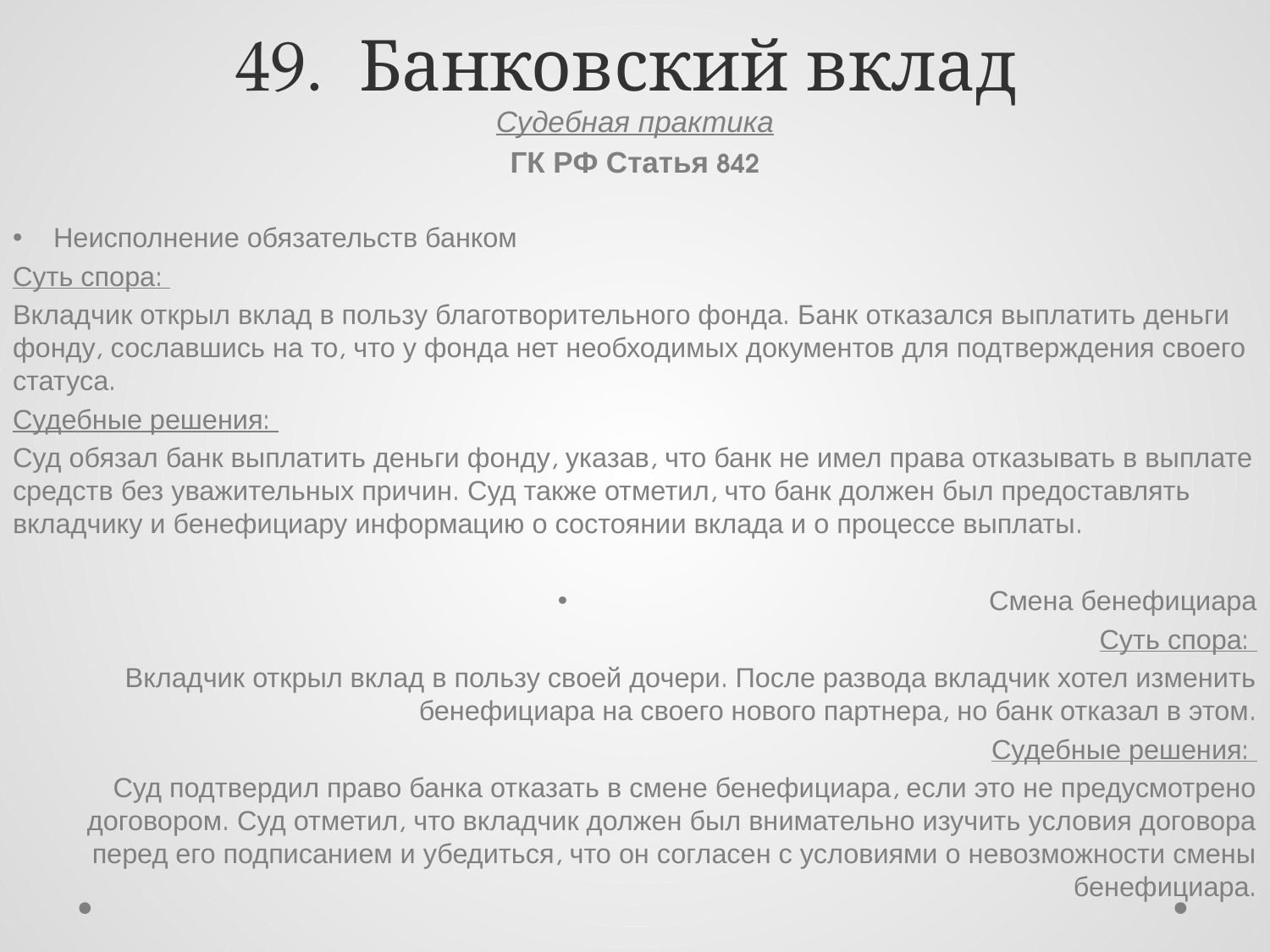

# 49.  Банковский вклад
Судебная практика
ГК РФ Статья 842

Неисполнение обязательств банком
Суть спора:
Вкладчик открыл вклад в пользу благотворительного фонда. Банк отказался выплатить деньги фонду, сославшись на то, что у фонда нет необходимых документов для подтверждения своего статуса.
Судебные решения:
Суд обязал банк выплатить деньги фонду, указав, что банк не имел права отказывать в выплате средств без уважительных причин. Суд также отметил, что банк должен был предоставлять вкладчику и бенефициару информацию о состоянии вклада и о процессе выплаты.

Смена бенефициара
 Суть спора:
Вкладчик открыл вклад в пользу своей дочери. После развода вкладчик хотел изменить бенефициара на своего нового партнера, но банк отказал в этом.
Судебные решения:
Суд подтвердил право банка отказать в смене бенефициара, если это не предусмотрено договором. Суд отметил, что вкладчик должен был внимательно изучить условия договора перед его подписанием и убедиться, что он согласен с условиями о невозможности смены бенефициара.